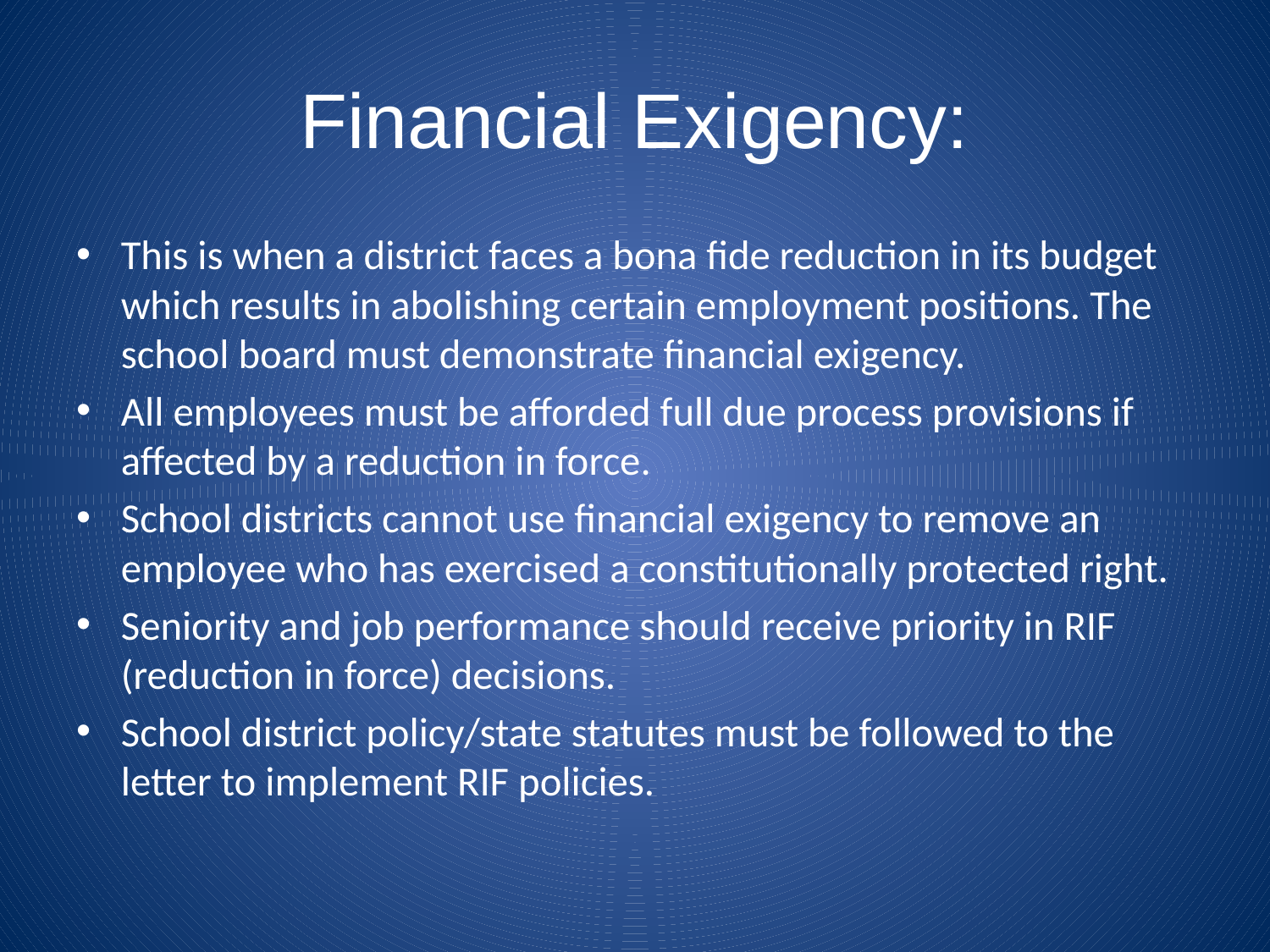

# Financial Exigency:
This is when a district faces a bona fide reduction in its budget which results in abolishing certain employment positions. The school board must demonstrate financial exigency.
All employees must be afforded full due process provisions if affected by a reduction in force.
School districts cannot use financial exigency to remove an employee who has exercised a constitutionally protected right.
Seniority and job performance should receive priority in RIF (reduction in force) decisions.
School district policy/state statutes must be followed to the letter to implement RIF policies.